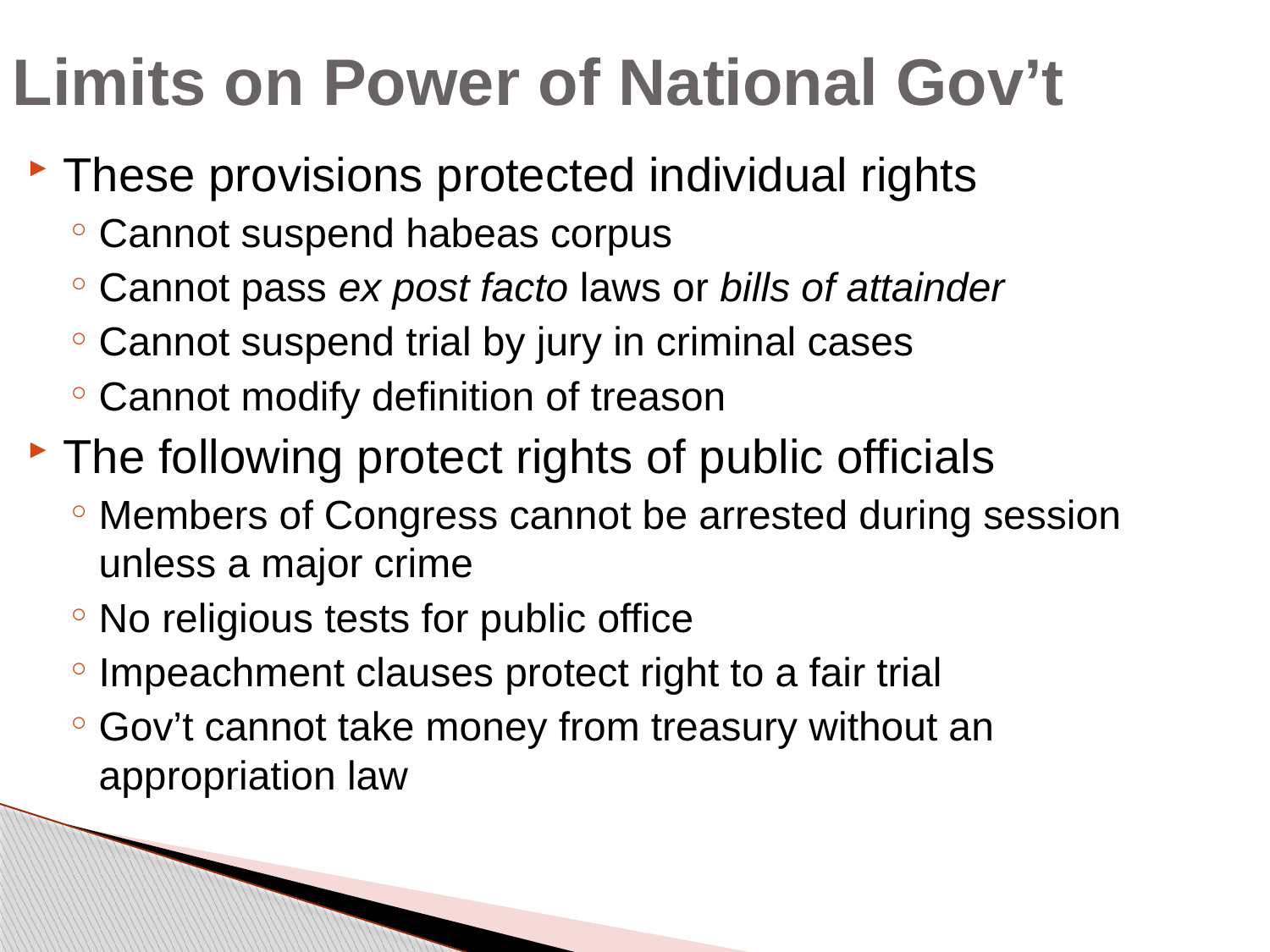

# Limits on Power of National Gov’t
These provisions protected individual rights
Cannot suspend habeas corpus
Cannot pass ex post facto laws or bills of attainder
Cannot suspend trial by jury in criminal cases
Cannot modify definition of treason
The following protect rights of public officials
Members of Congress cannot be arrested during session unless a major crime
No religious tests for public office
Impeachment clauses protect right to a fair trial
Gov’t cannot take money from treasury without an appropriation law